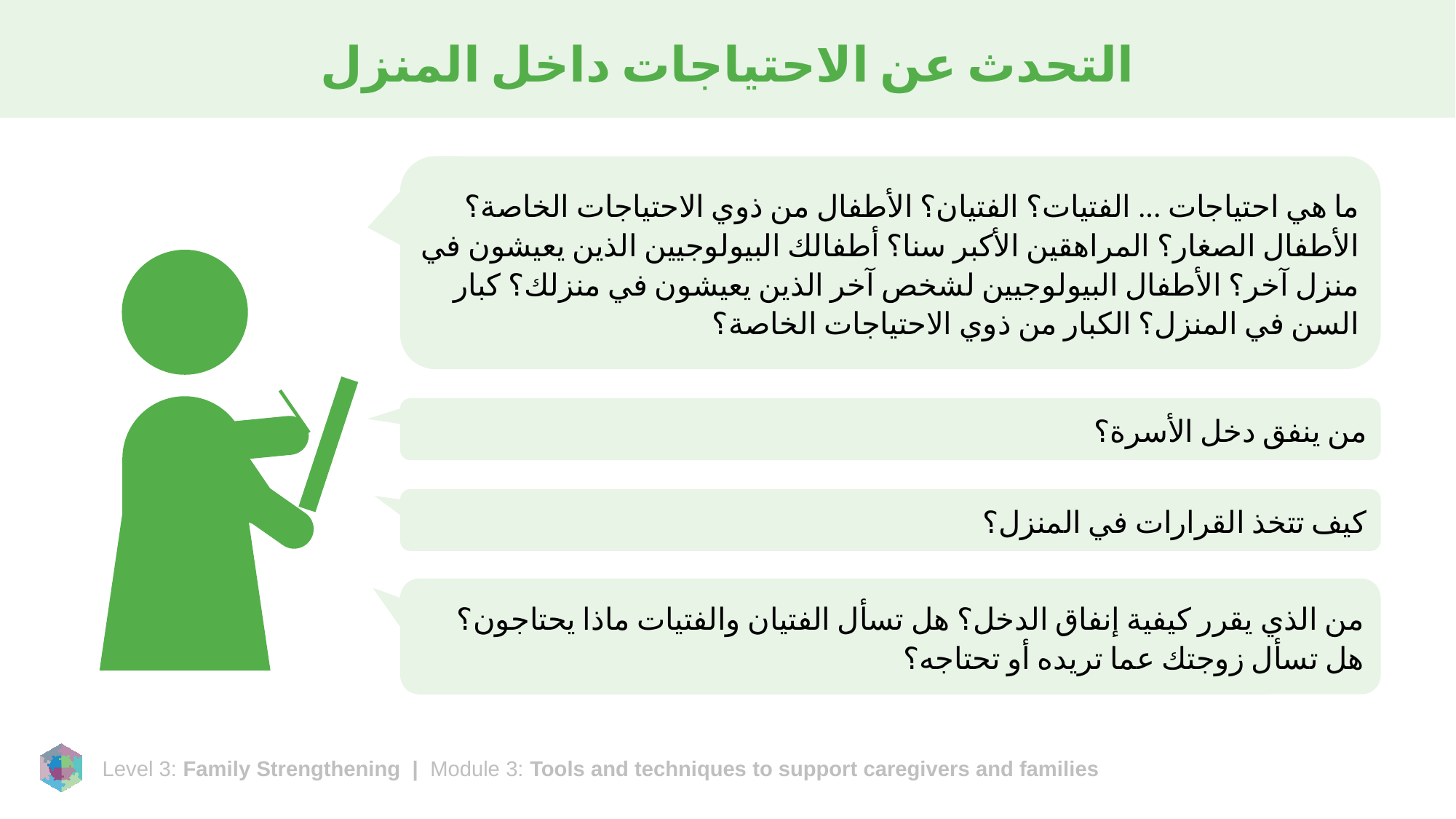

# التحدث عن الاحتياجات داخل المنزل
ما هي احتياجات ... الفتيات؟ الفتيان؟ الأطفال من ذوي الاحتياجات الخاصة؟ الأطفال الصغار؟ المراهقين الأكبر سنا؟ أطفالك البيولوجيين الذين يعيشون في منزل آخر؟ الأطفال البيولوجيين لشخص آخر الذين يعيشون في منزلك؟ كبار السن في المنزل؟ الكبار من ذوي الاحتياجات الخاصة؟

من ينفق دخل الأسرة؟
كيف تتخذ القرارات في المنزل؟
من الذي يقرر كيفية إنفاق الدخل؟ هل تسأل الفتيان والفتيات ماذا يحتاجون؟ هل تسأل زوجتك عما تريده أو تحتاجه؟